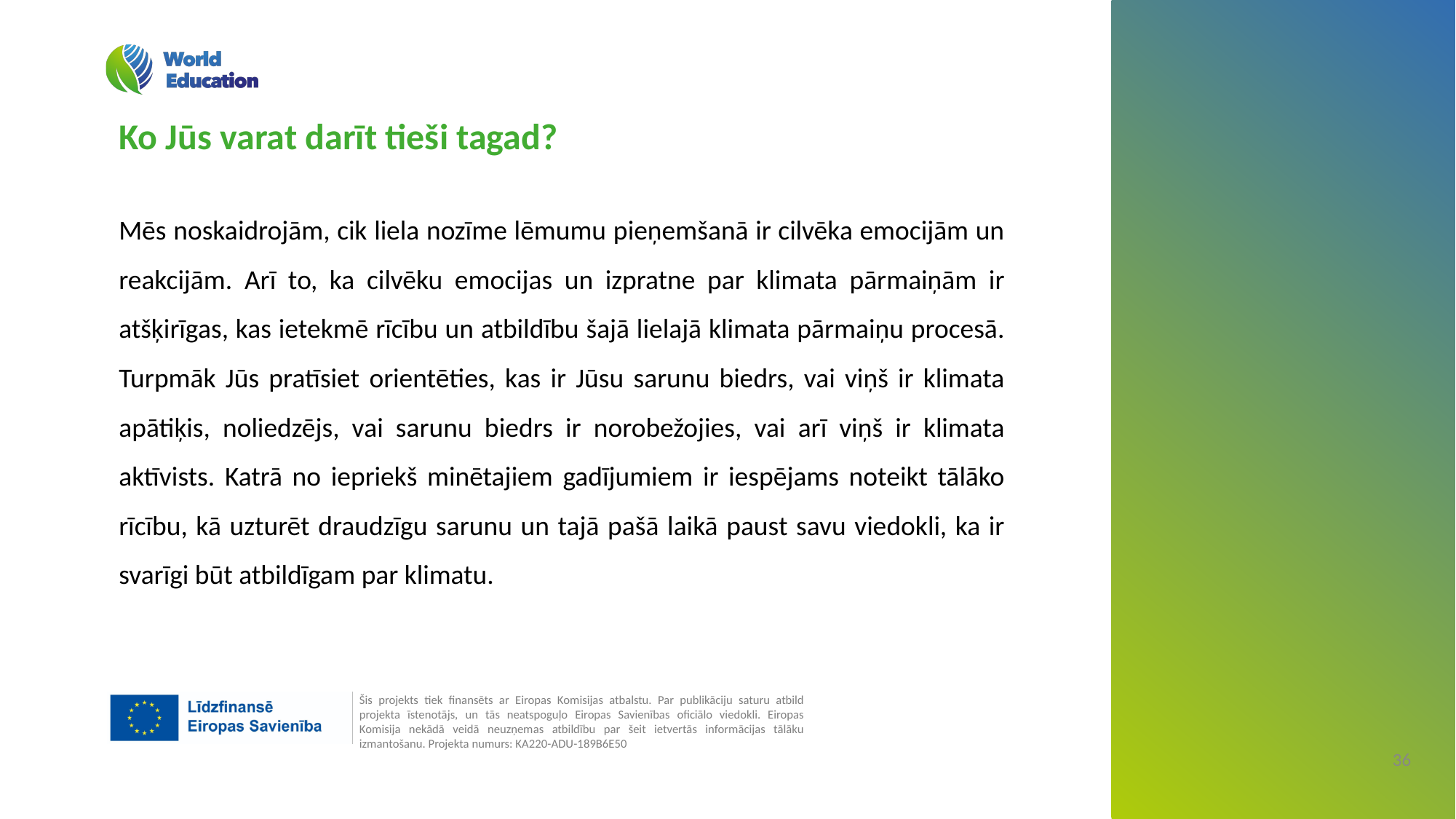

Ko Jūs varat darīt tieši tagad?
Mēs noskaidrojām, cik liela nozīme lēmumu pieņemšanā ir cilvēka emocijām un reakcijām. Arī to, ka cilvēku emocijas un izpratne par klimata pārmaiņām ir atšķirīgas, kas ietekmē rīcību un atbildību šajā lielajā klimata pārmaiņu procesā. Turpmāk Jūs pratīsiet orientēties, kas ir Jūsu sarunu biedrs, vai viņš ir klimata apātiķis, noliedzējs, vai sarunu biedrs ir norobežojies, vai arī viņš ir klimata aktīvists. Katrā no iepriekš minētajiem gadījumiem ir iespējams noteikt tālāko rīcību, kā uzturēt draudzīgu sarunu un tajā pašā laikā paust savu viedokli, ka ir svarīgi būt atbildīgam par klimatu.
36